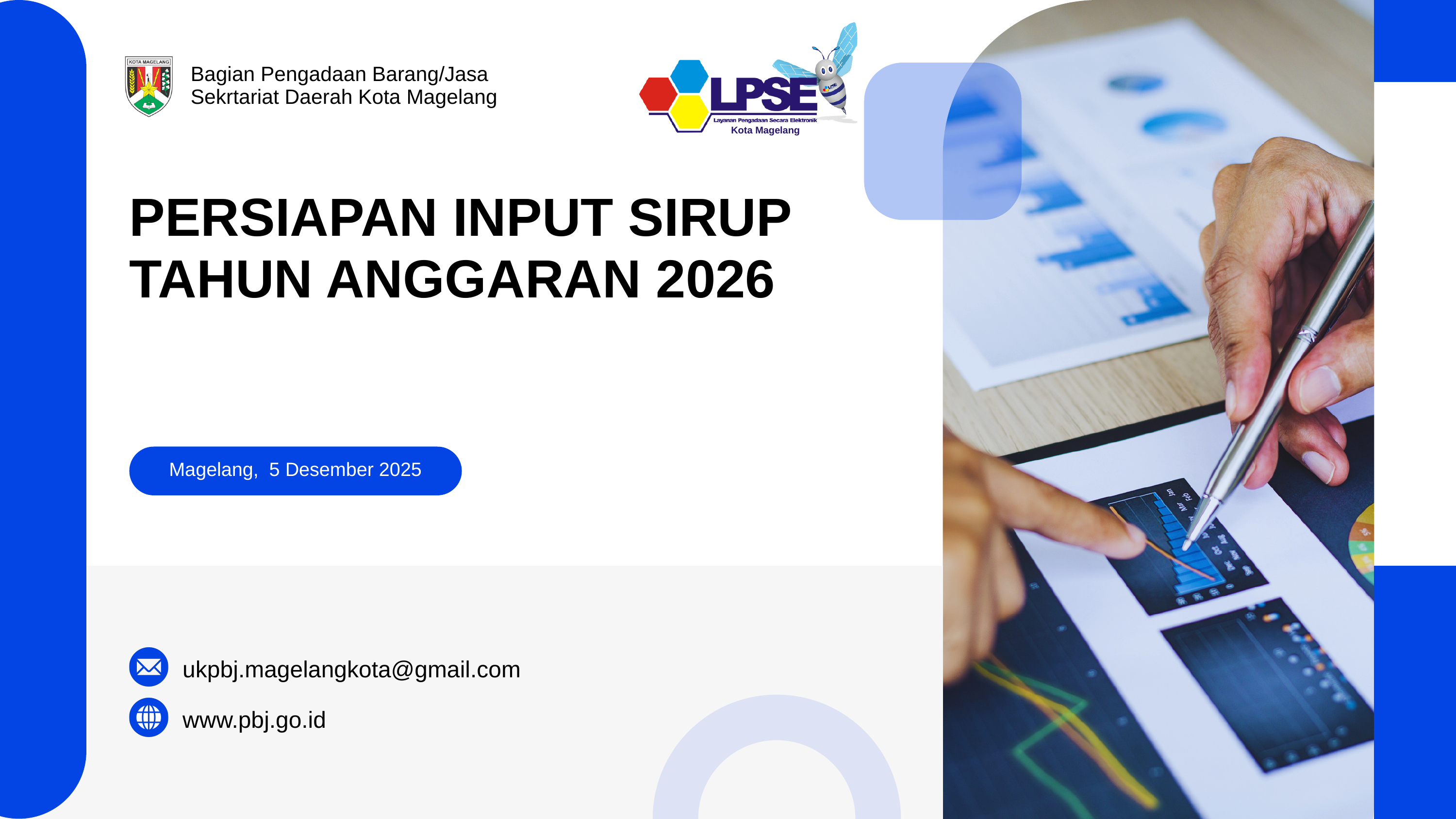

Kota Magelang

Bagian Pengadaan Barang/Jasa
Sekrtariat Daerah Kota Magelang
PERSIAPAN INPUT SIRUP TAHUN ANGGARAN 2026

Magelang,  5 Desember 2025

ukpbj.magelangkota@gmail.com

www.pbj.go.id